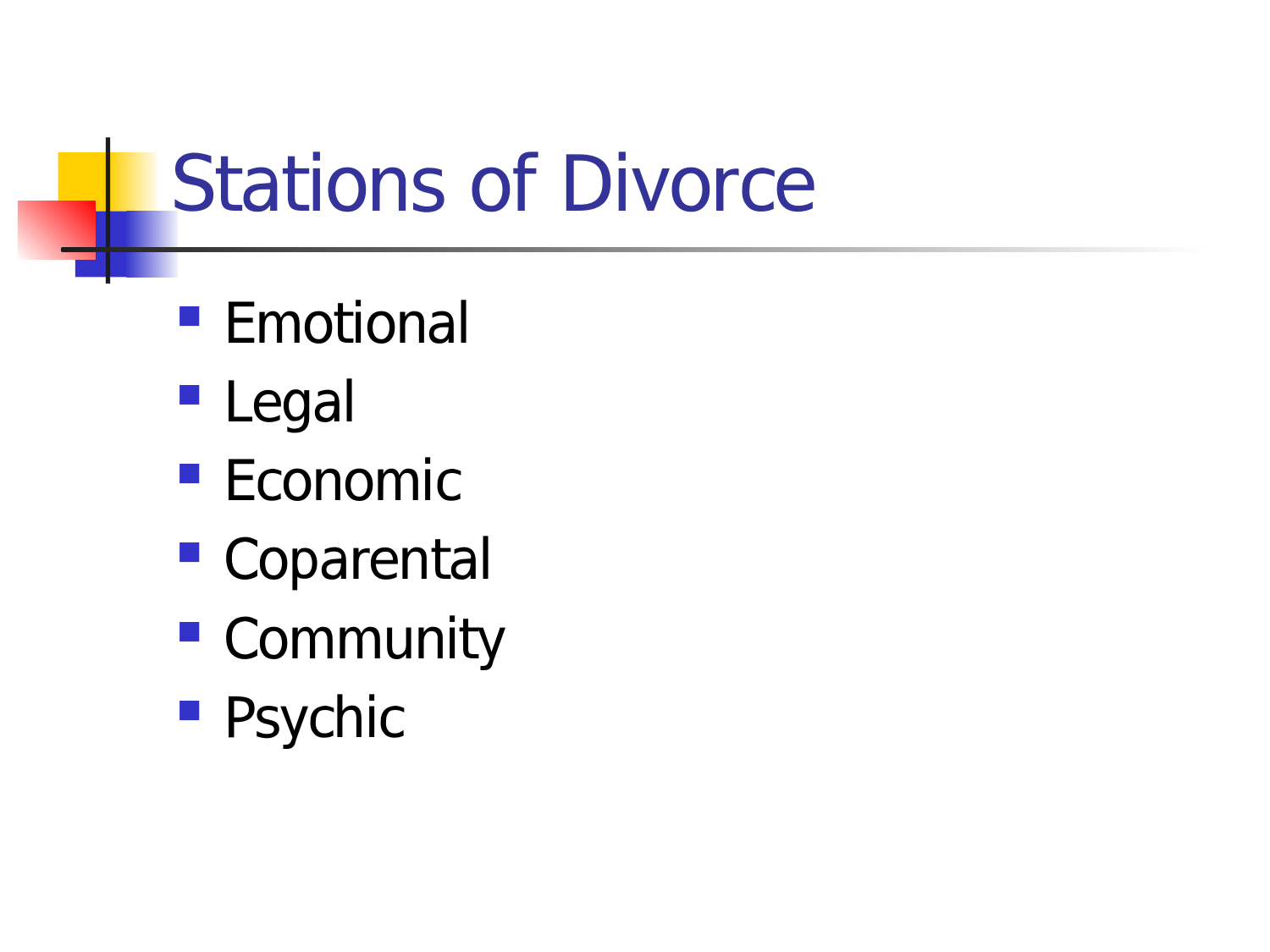

# Stations of Divorce
Emotional
Legal
Economic
Coparental
Community
Psychic